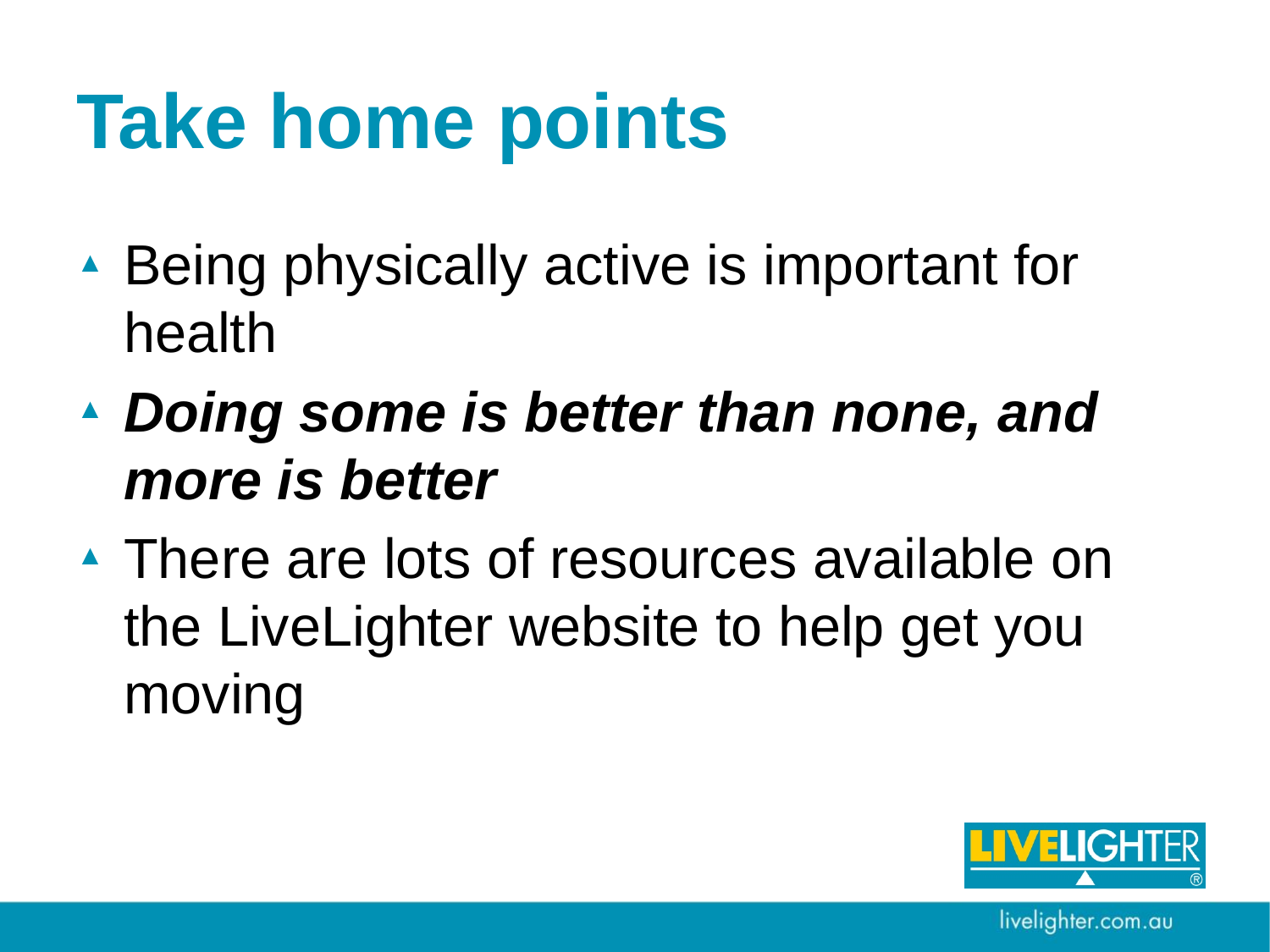

# Take home points
Being physically active is important for health
Doing some is better than none, and more is better
There are lots of resources available on the LiveLighter website to help get you moving